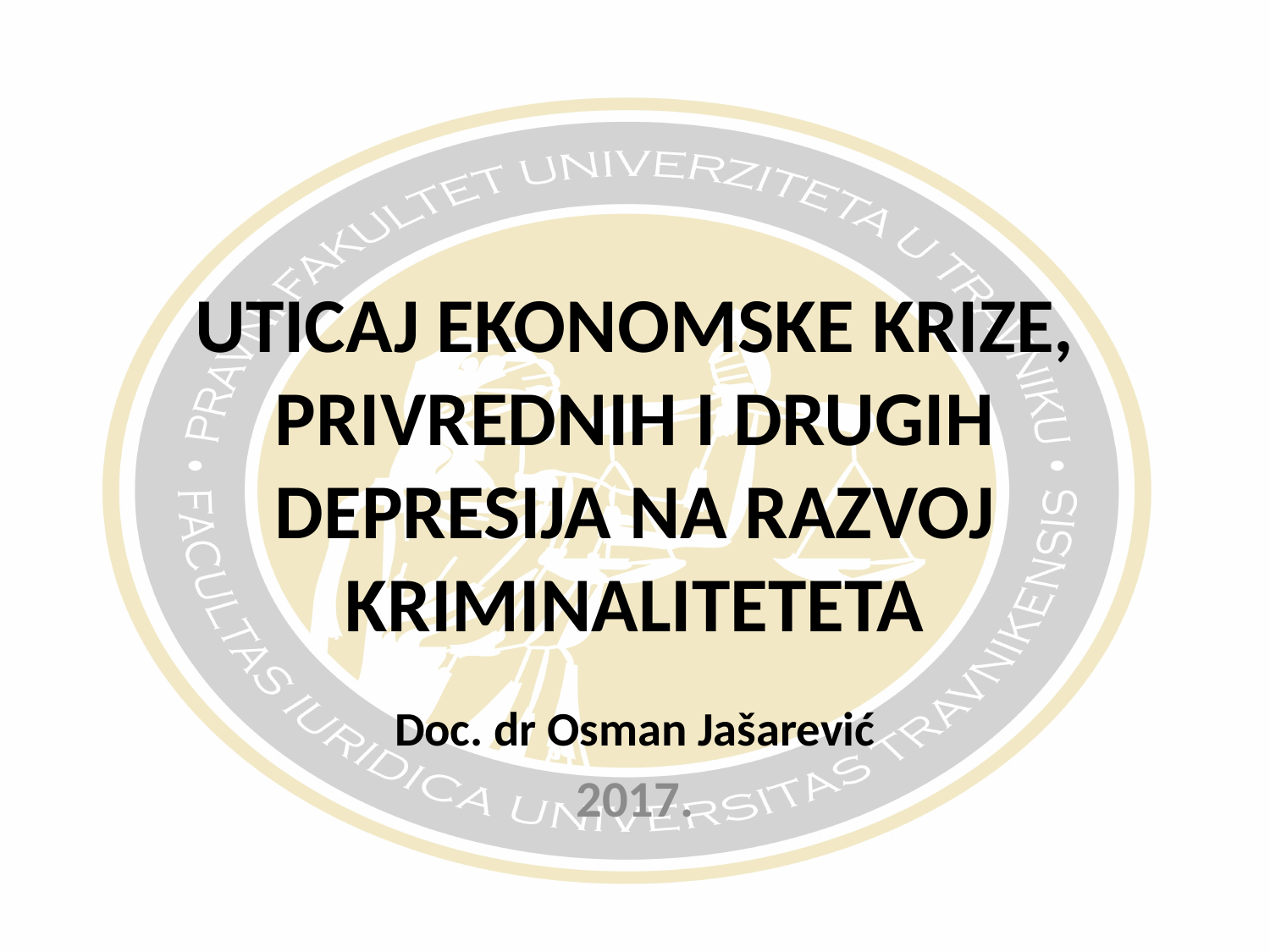

# UTICAJ EKONOMSKE KRIZE, PRIVREDNIH I DRUGIH DEPRESIJA NA RAZVOJ KRIMINALITETETA

Doc. dr Osman Jašarević
2017.